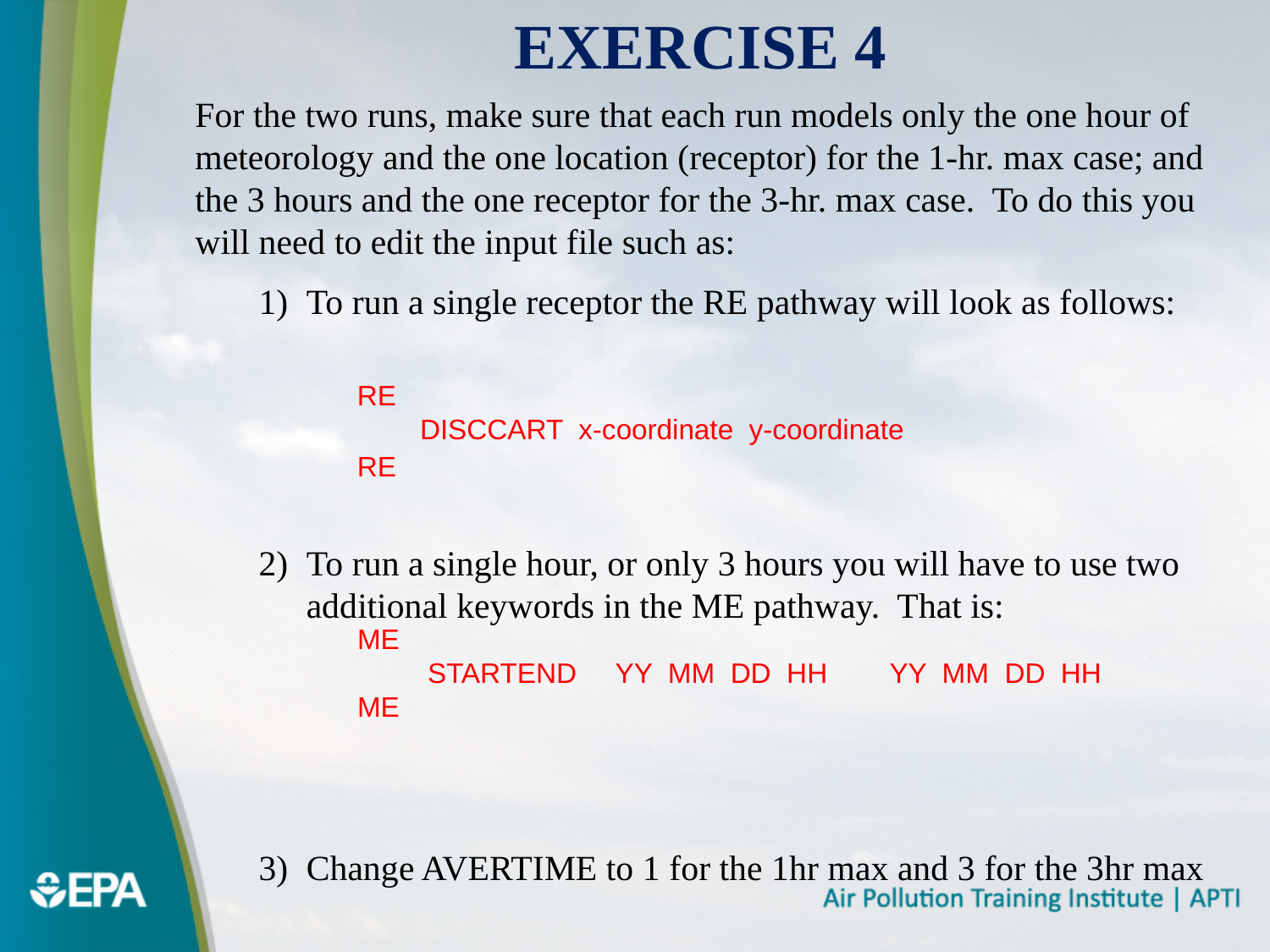

# Exercise 4
For the two runs, make sure that each run models only the one hour of meteorology and the one location (receptor) for the 1-hr. max case; and the 3 hours and the one receptor for the 3-hr. max case.  To do this you will need to edit the input file such as:
To run a single receptor the RE pathway will look as follows:

To run a single hour, or only 3 hours you will have to use two additional keywords in the ME pathway.  That is:

Change AVERTIME to 1 for the 1hr max and 3 for the 3hr max

RE
        DISCCART  x-coordinate  y-coordinate
RE
ME
         STARTEND     YY  MM  DD  HH        YY  MM  DD  HH
ME